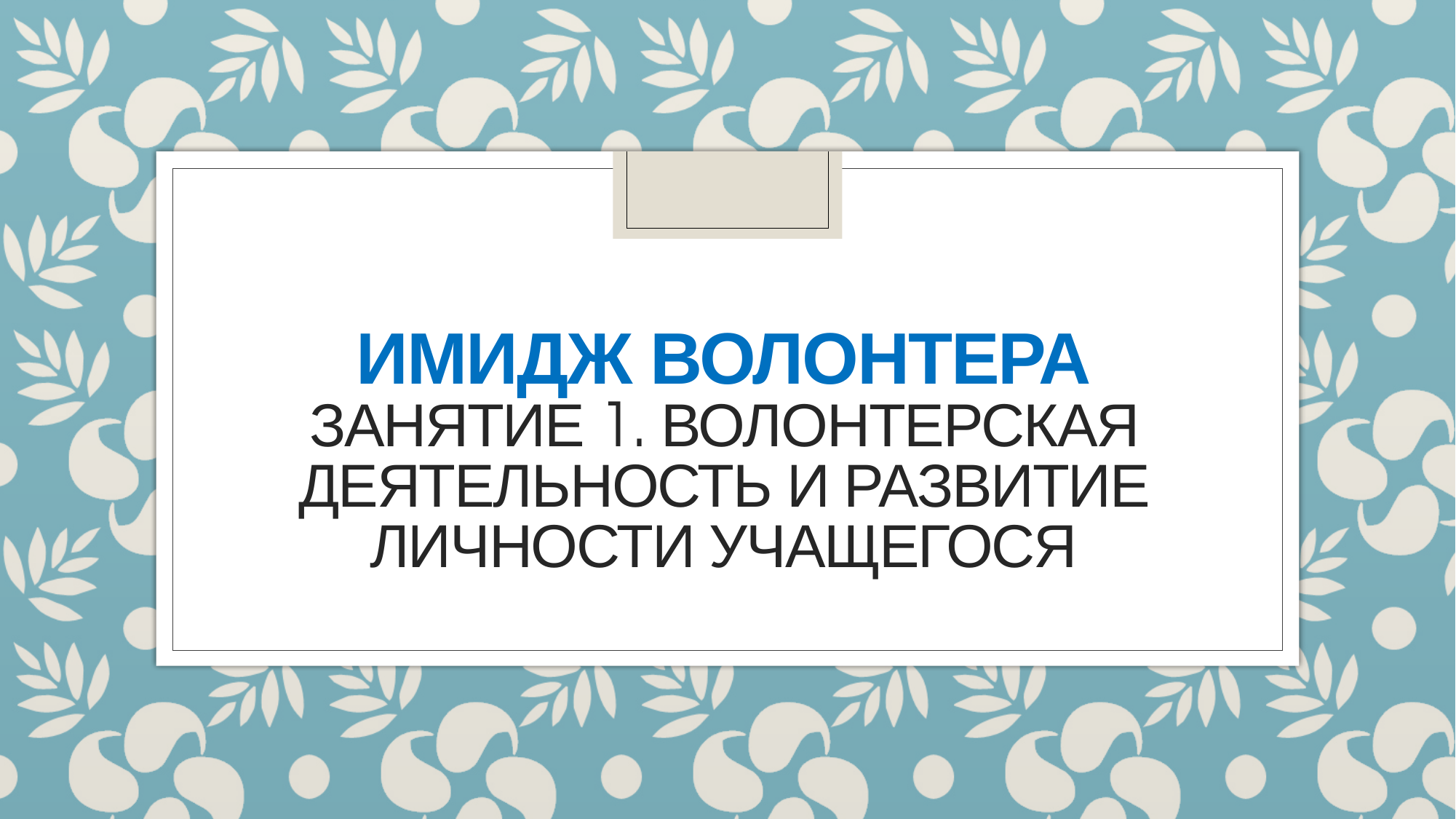

# Имидж волонтера Занятие 1. Волонтерская деятельность и развитие личности учащегося